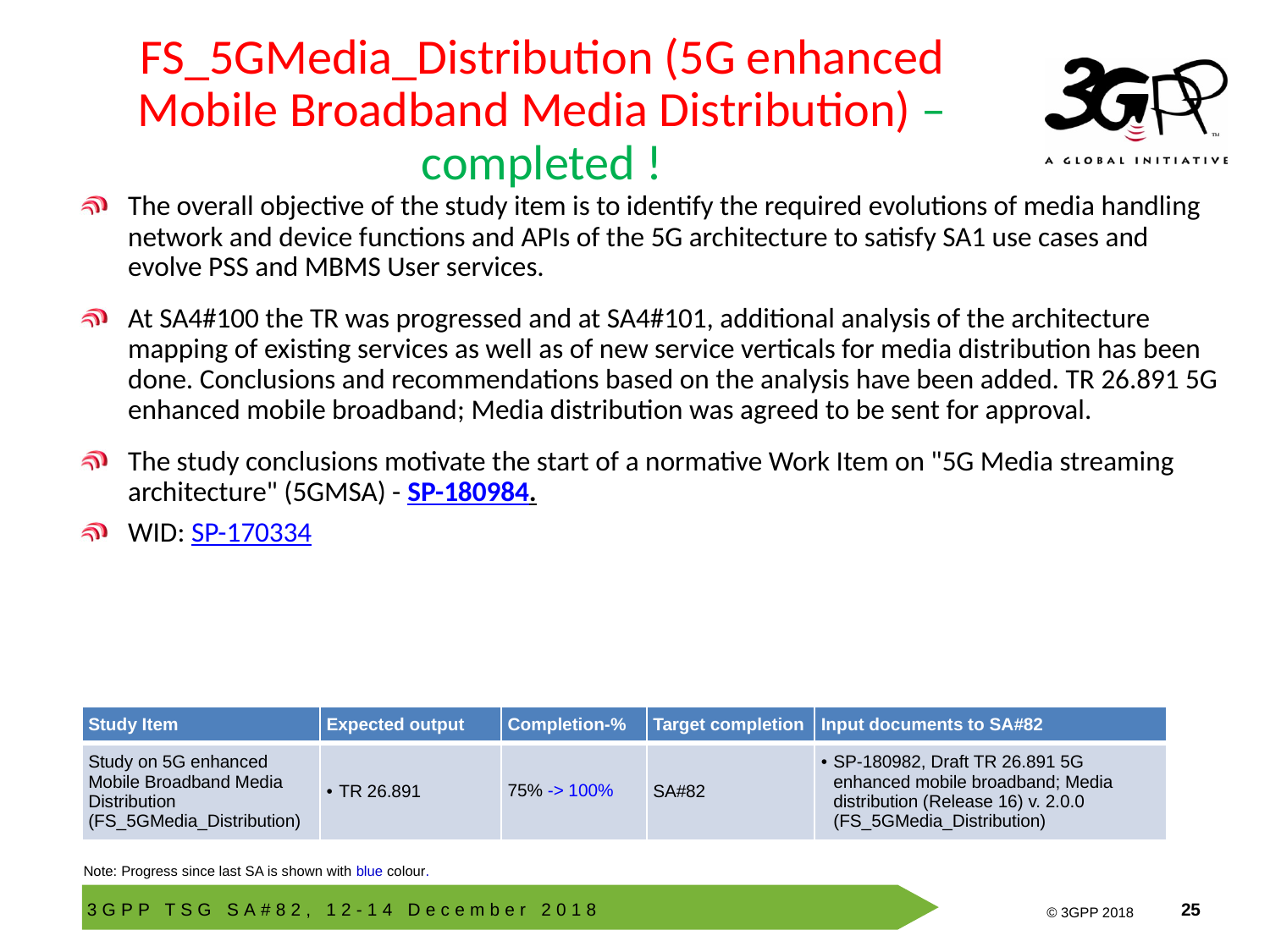

# FS_5GMedia_Distribution (5G enhanced Mobile Broadband Media Distribution) – completed !
The overall objective of the study item is to identify the required evolutions of media handling network and device functions and APIs of the 5G architecture to satisfy SA1 use cases and evolve PSS and MBMS User services.
At SA4#100 the TR was progressed and at SA4#101, additional analysis of the architecture mapping of existing services as well as of new service verticals for media distribution has been done. Conclusions and recommendations based on the analysis have been added. TR 26.891 5G enhanced mobile broadband; Media distribution was agreed to be sent for approval.
The study conclusions motivate the start of a normative Work Item on "5G Media streaming architecture" (5GMSA) - SP-180984.
WID: SP-170334
| Study Item | Expected output | Completion-% | Target completion | Input documents to SA#82 |
| --- | --- | --- | --- | --- |
| Study on 5G enhanced Mobile Broadband Media Distribution (FS\_5GMedia\_Distribution) | TR 26.891 | 75% -> 100% | SA#82 | SP-180982, Draft TR 26.891 5G enhanced mobile broadband; Media distribution (Release 16) v. 2.0.0 (FS\_5GMedia\_Distribution) |
Note: Progress since last SA is shown with blue colour.